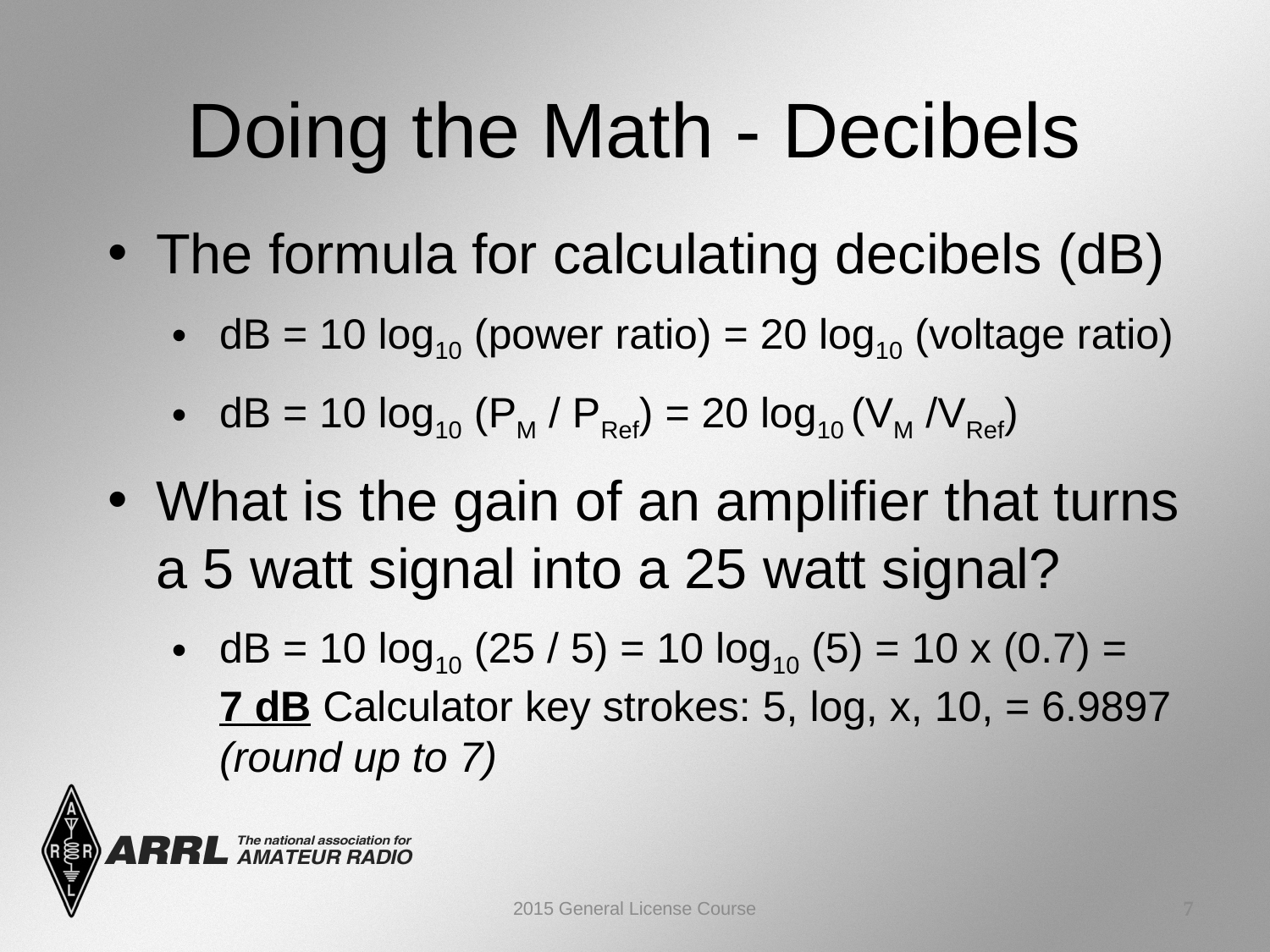

Doing the Math - Decibels
The formula for calculating decibels (dB)
dB = 10 log10 (power ratio) = 20 log10 (voltage ratio)
dB = 10 log10 (PM / PRef) = 20 log10 (VM /VRef)
What is the gain of an amplifier that turns a 5 watt signal into a 25 watt signal?
dB = 10 log10 (25 / 5) = 10 log10 (5) = 10 x (0.7) =   7 dB Calculator key strokes: 5, log, x, 10, = 6.9897 (round up to 7)

2015 General License Course
7